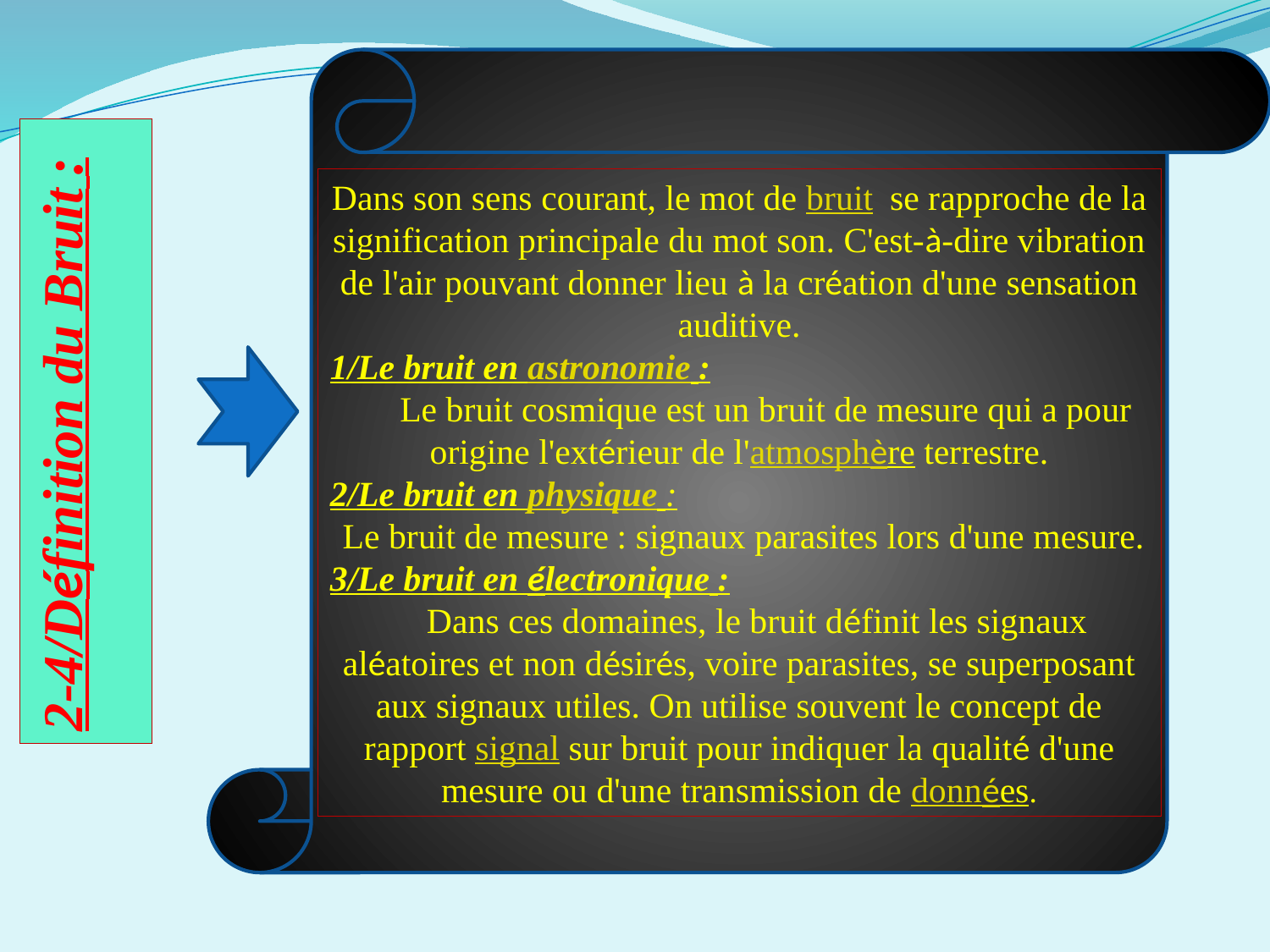

2-4/Définition du Bruit :

Dans son sens courant, le mot de bruit  se rapproche de la signification principale du mot son. C'est-à-dire vibration de l'air pouvant donner lieu à la création d'une sensation auditive.
1/Le bruit en astronomie :
      Le bruit cosmique est un bruit de mesure qui a pour origine l'extérieur de l'atmosphère terrestre.
2/Le bruit en physique :
 Le bruit de mesure : signaux parasites lors d'une mesure.
3/Le bruit en électronique :
    Dans ces domaines, le bruit définit les signaux aléatoires et non désirés, voire parasites, se superposant aux signaux utiles. On utilise souvent le concept de rapport signal sur bruit pour indiquer la qualité d'une mesure ou d'une transmission de données.